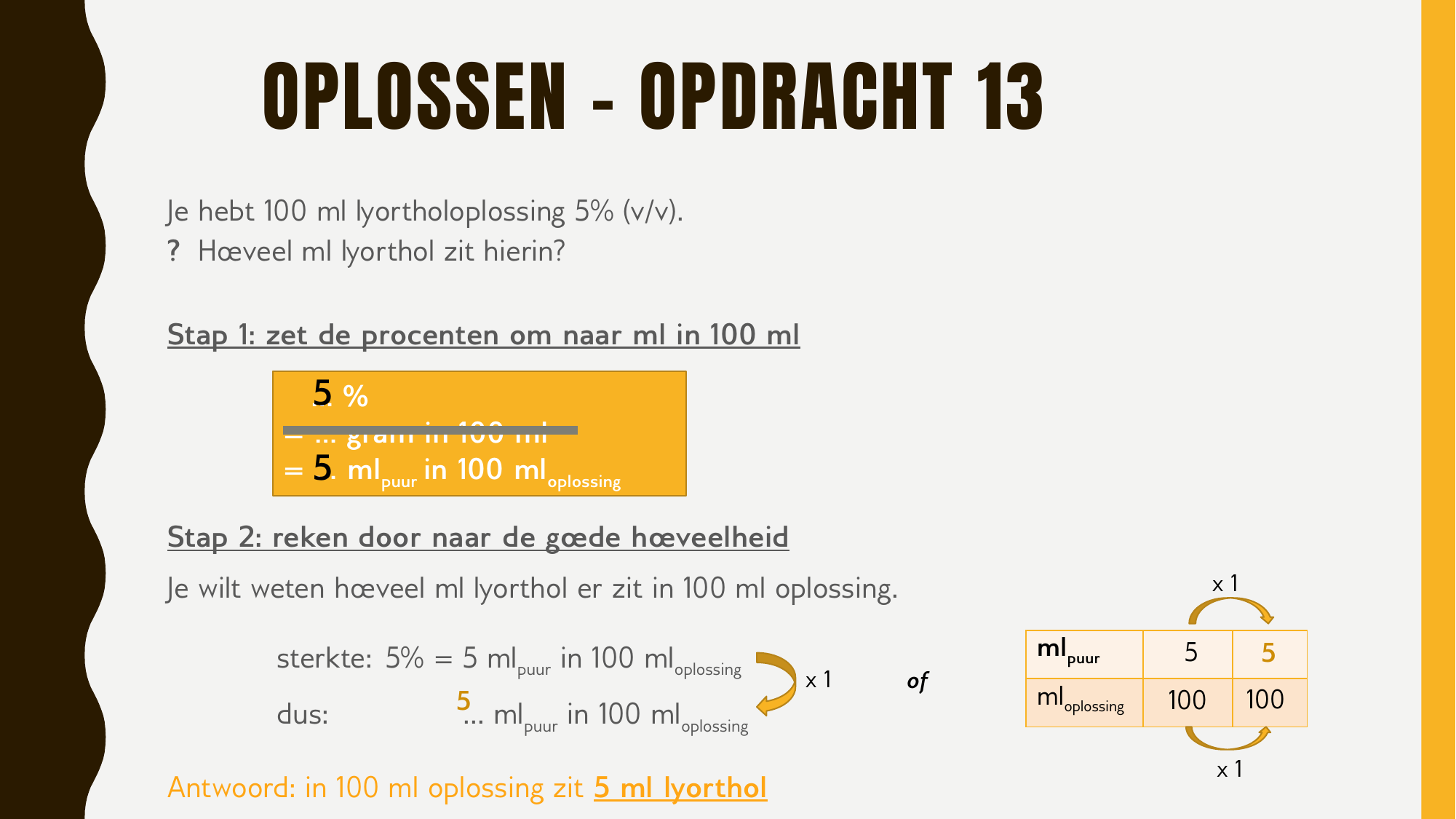

# Oplossen - opdracht 13
Je hebt 100 ml lyortholoplossing 5% (v/v).
?  Hoeveel ml lyorthol zit hierin?

Stap 1: zet de procenten om naar ml in 100 ml

Stap 2: reken door naar de goede hoeveelheid
Je wilt weten hoeveel ml lyorthol er zit in 100 ml oplossing.

	sterkte:	5% = 5 mlpuur in 100 mloplossing
	dus:      	                          ... mlpuur in 100 mloplossing

5
   … %
= … gram in 100 ml
= … mlpuur in 100 mloplossing
5
x 1

5
5
| mlpuur |  |  |
| --- | --- | --- |
| mloplossing |  |  |
x 1
of

100
100
5

x 1
Antwoord: in 100 ml oplossing zit 5 ml lyorthol